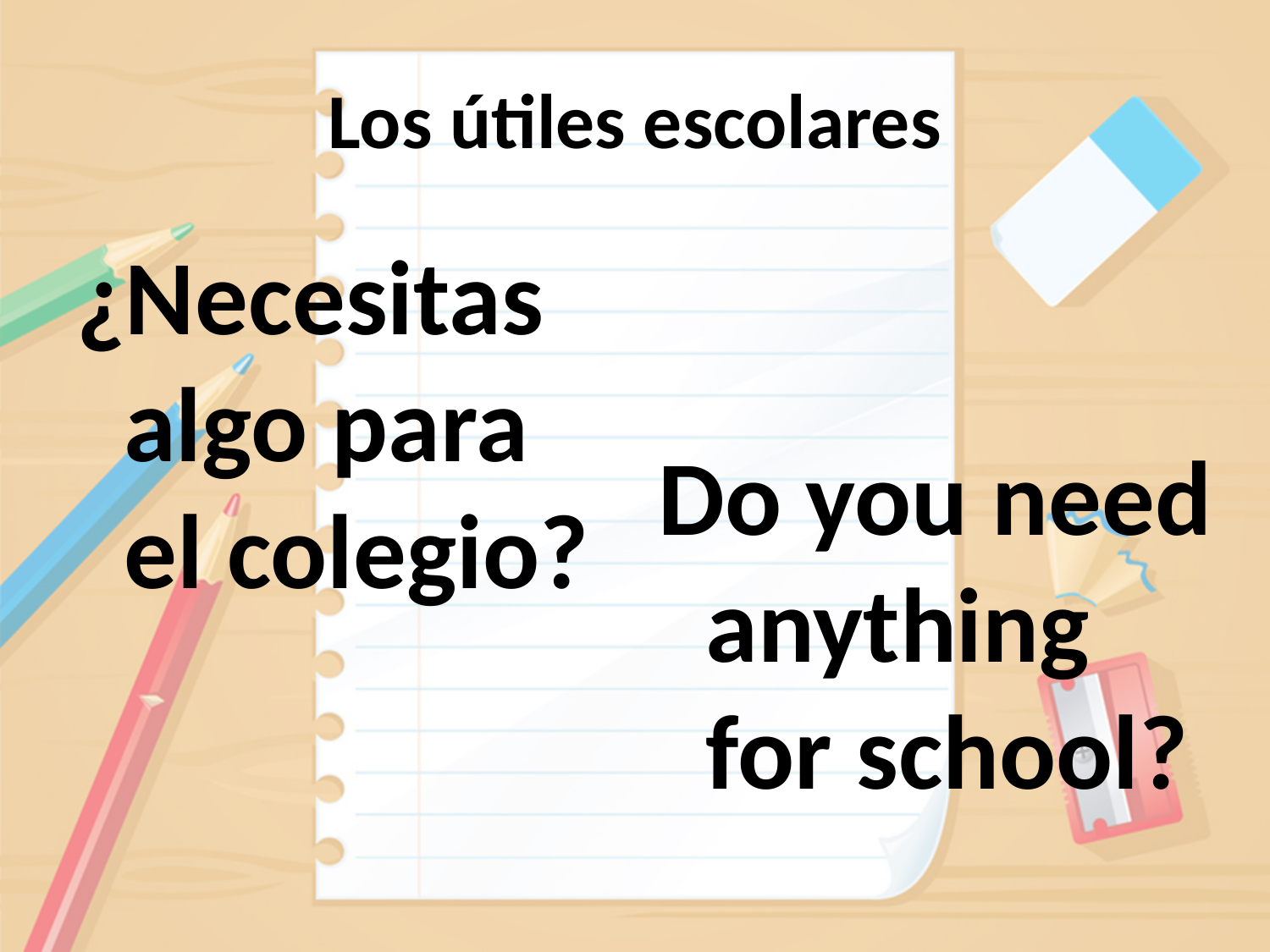

# Los útiles escolares
¿Necesitas algo para el colegio?
Do you need anything for school?